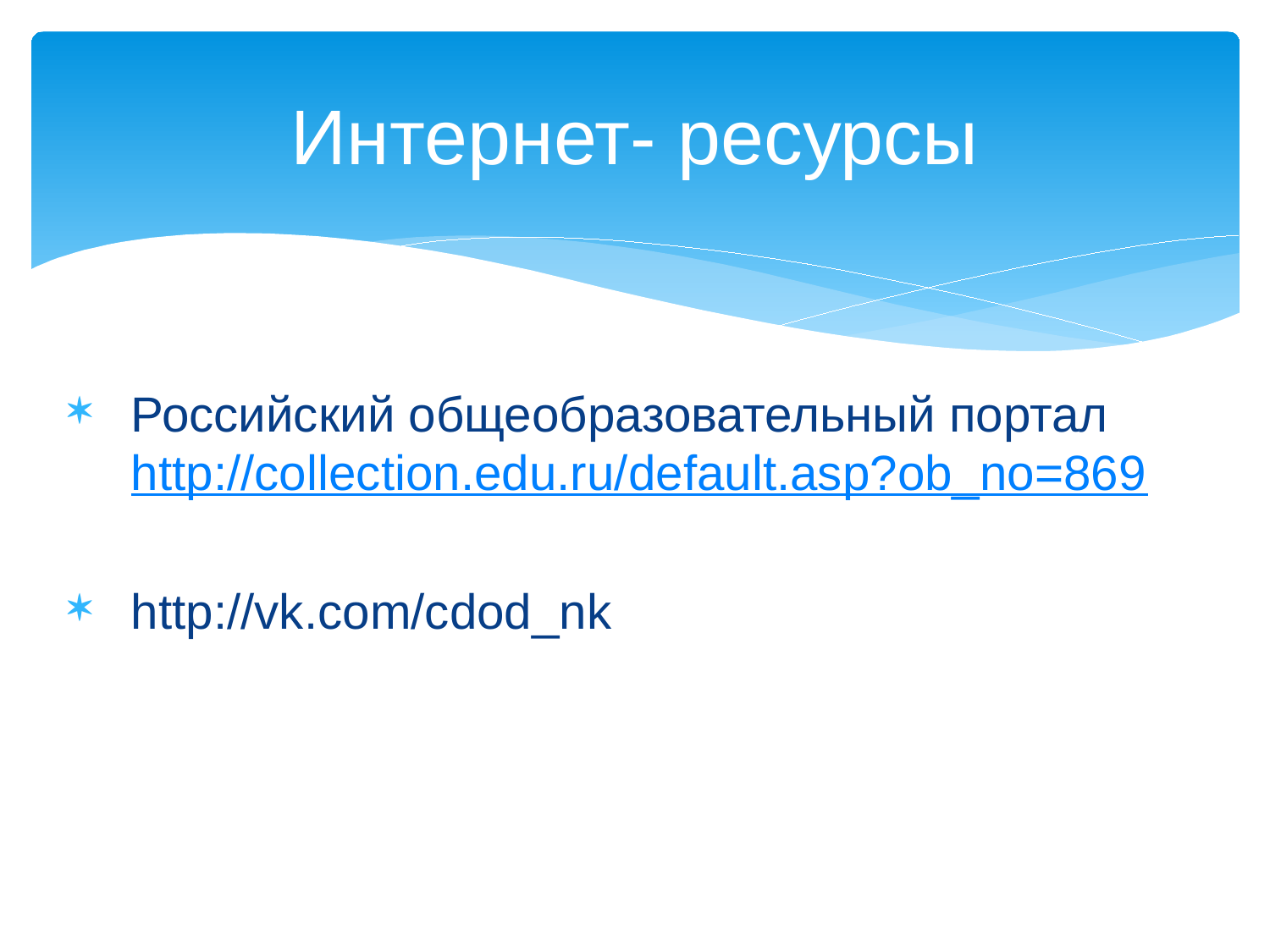

# Интернет- ресурсы
Российский общеобразовательный портал http://collection.edu.ru/default.asp?ob_no=869

http://vk.com/cdod_nk